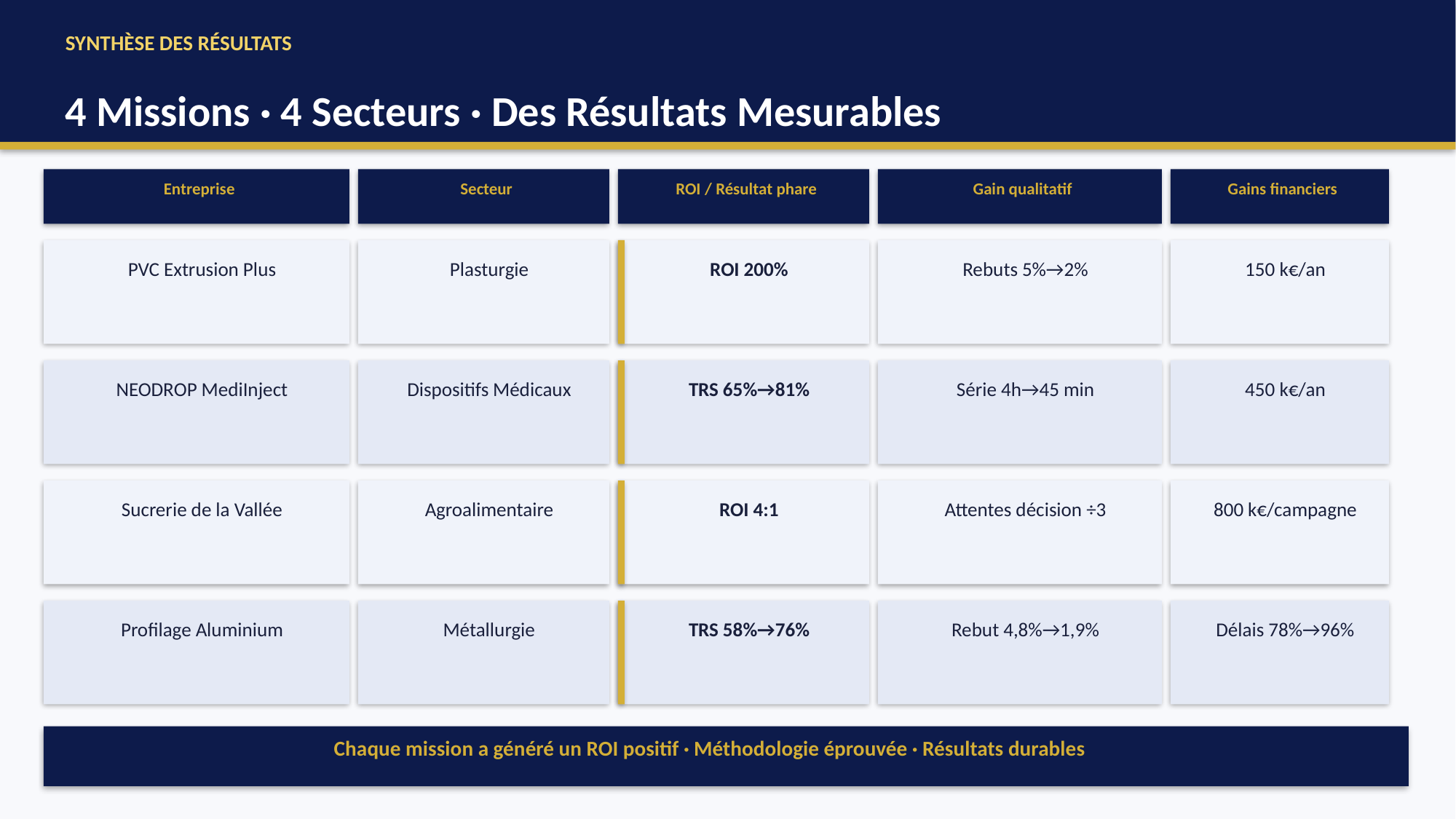

SYNTHÈSE DES RÉSULTATS
4 Missions · 4 Secteurs · Des Résultats Mesurables

Entreprise
Secteur
ROI / Résultat phare
Gain qualitatif
Gains financiers

PVC Extrusion Plus
Plasturgie
ROI 200%
Rebuts 5%→2%
150 k€/an

NEODROP MediInject
Dispositifs Médicaux
TRS 65%→81%
Série 4h→45 min
450 k€/an

Sucrerie de la Vallée
Agroalimentaire
ROI 4:1
Attentes décision ÷3
800 k€/campagne

Profilage Aluminium
Métallurgie
TRS 58%→76%
Rebut 4,8%→1,9%
Délais 78%→96%

Chaque mission a généré un ROI positif · Méthodologie éprouvée · Résultats durables